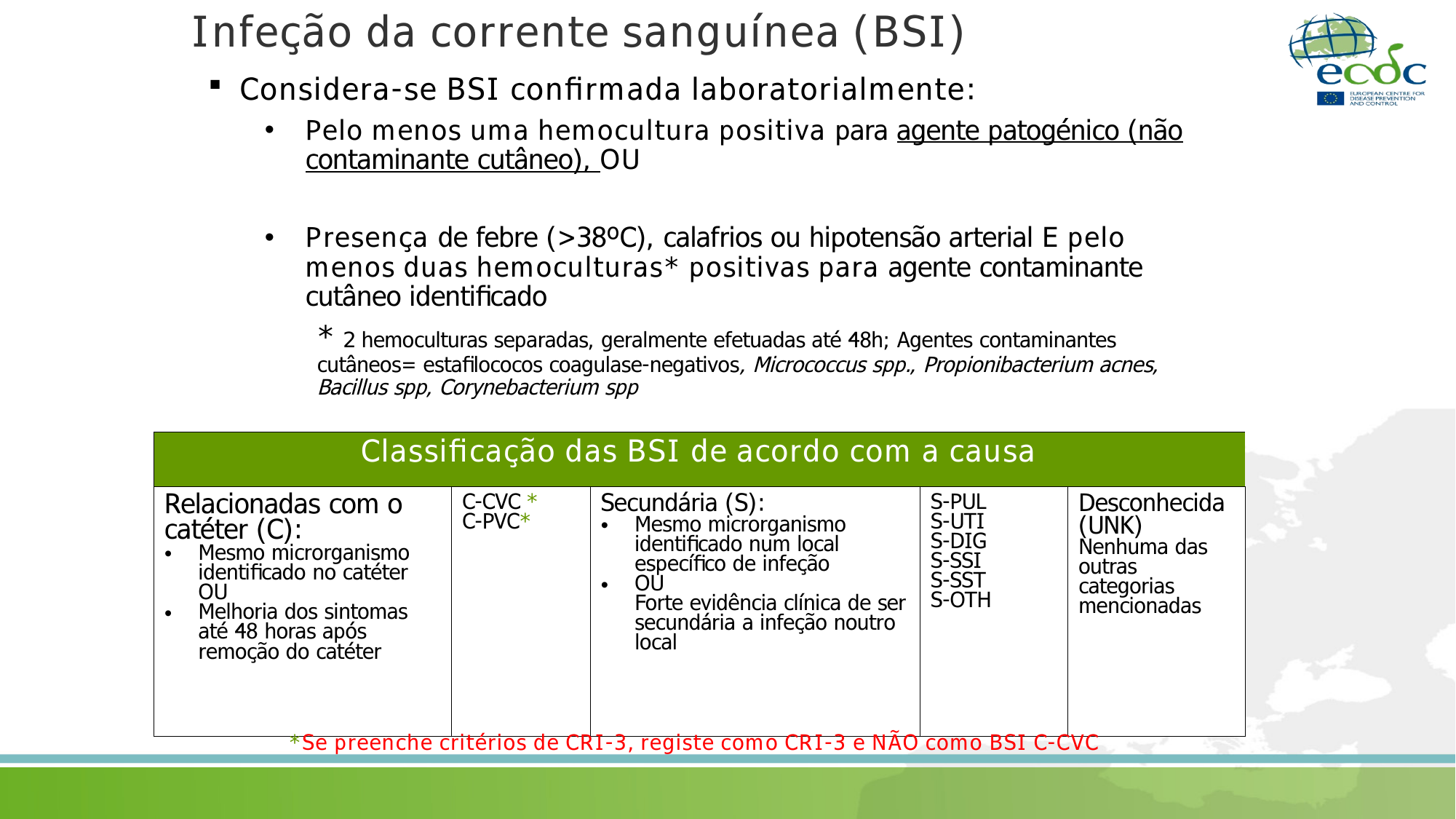

Infeção da corrente sanguínea (BSI)
Considera-se BSI confirmada laboratorialmente:
Pelo menos uma hemocultura positiva para agente patogénico (não contaminante cutâneo), OU

Presença de febre (>38ºC), calafrios ou hipotensão arterial E pelo menos duas hemoculturas* positivas para agente contaminante cutâneo identificado
* 2 hemoculturas separadas, geralmente efetuadas até 48h; Agentes contaminantes cutâneos= estafilococos coagulase-negativos, Micrococcus spp., Propionibacterium acnes, Bacillus spp, Corynebacterium spp

| Classificação das BSI de acordo com a causa |  |  |  |  |
| --- | --- | --- | --- | --- |
| Relacionadas com o catéter (C): Mesmo microrganismo identificado no catéter OU Melhoria dos sintomas até 48 horas após remoção do catéter | C-CVC \* C-PVC\* | Secundária (S): Mesmo microrganismo identificado num local específico de infeção OU Forte evidência clínica de ser secundária a infeção noutro local | S-PUL S-UTI S-DIG S-SSI S-SST S-OTH | Desconhecida (UNK) Nenhuma das outras categorias mencionadas |
*Se preenche critérios de CRI-3, registe como CRI-3 e NÃO como BSI C-CVC